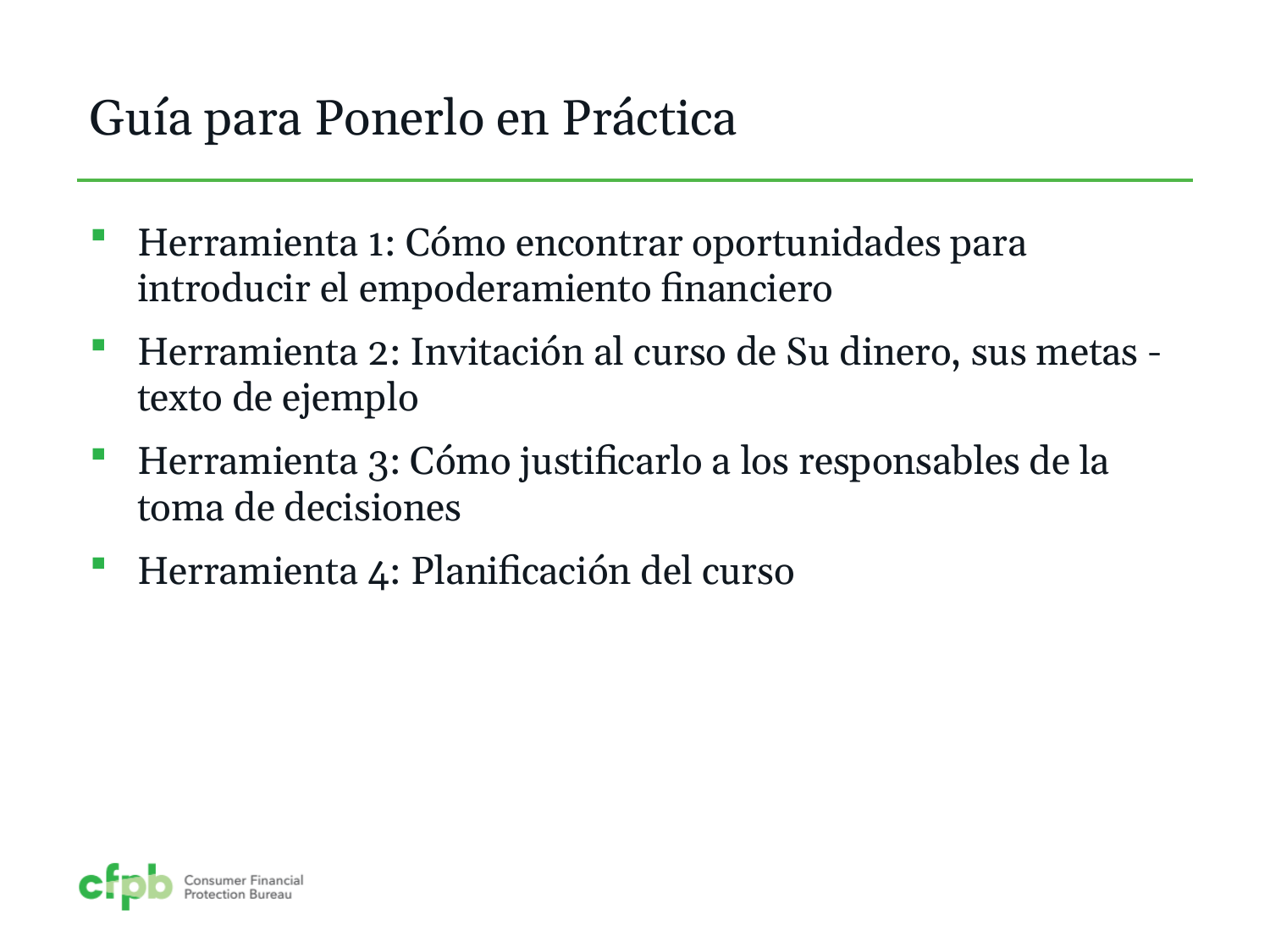

# Guía para Ponerlo en Práctica
Herramienta 1: Cómo encontrar oportunidades para introducir el empoderamiento financiero
Herramienta 2: Invitación al curso de Su dinero, sus metas - texto de ejemplo
Herramienta 3: Cómo justificarlo a los responsables de la toma de decisiones
Herramienta 4: Planificación del curso